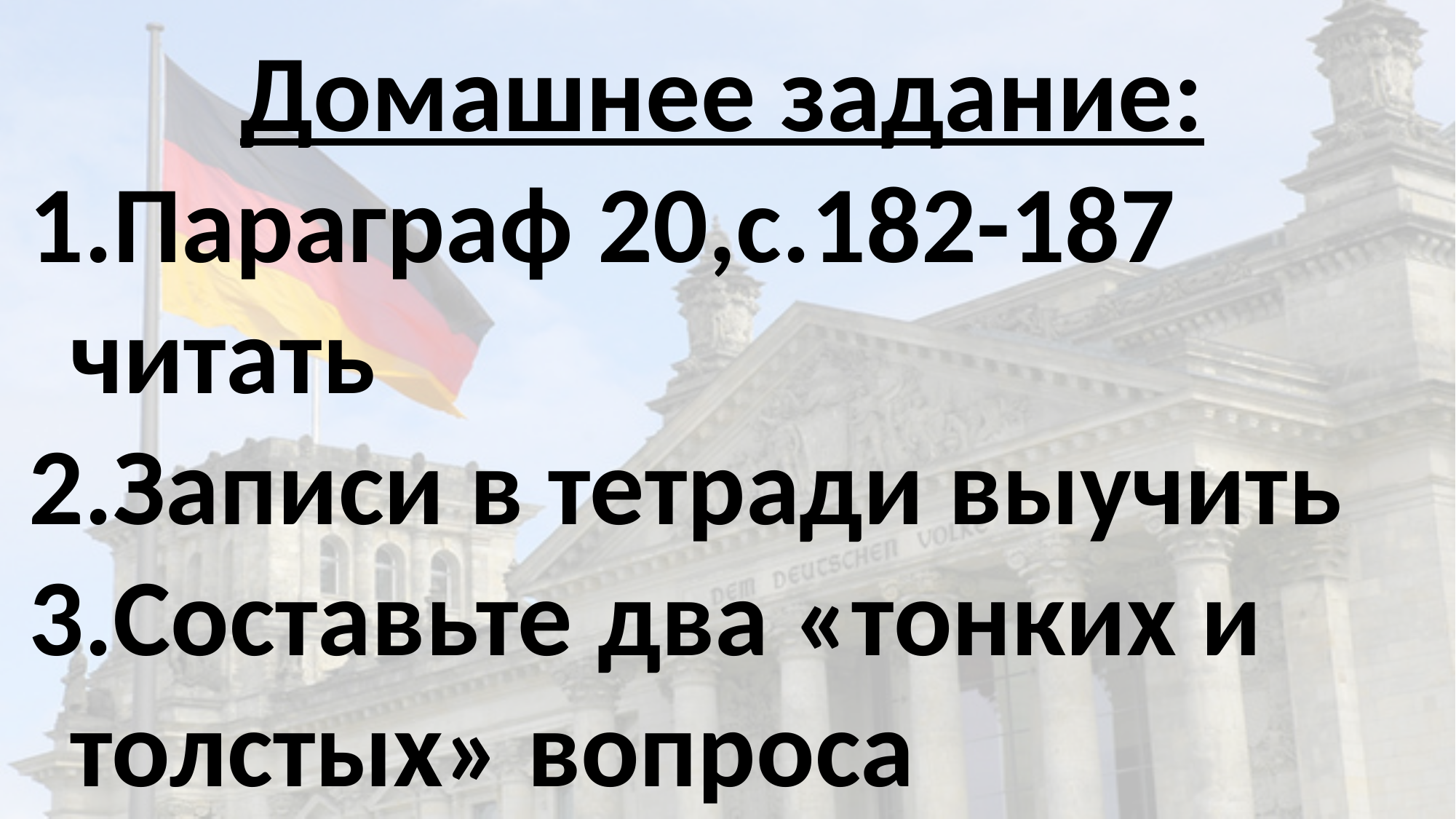

Домашнее задание:
Параграф 20,с.182-187 читать
Записи в тетради выучить
Составьте два «тонких и толстых» вопроса